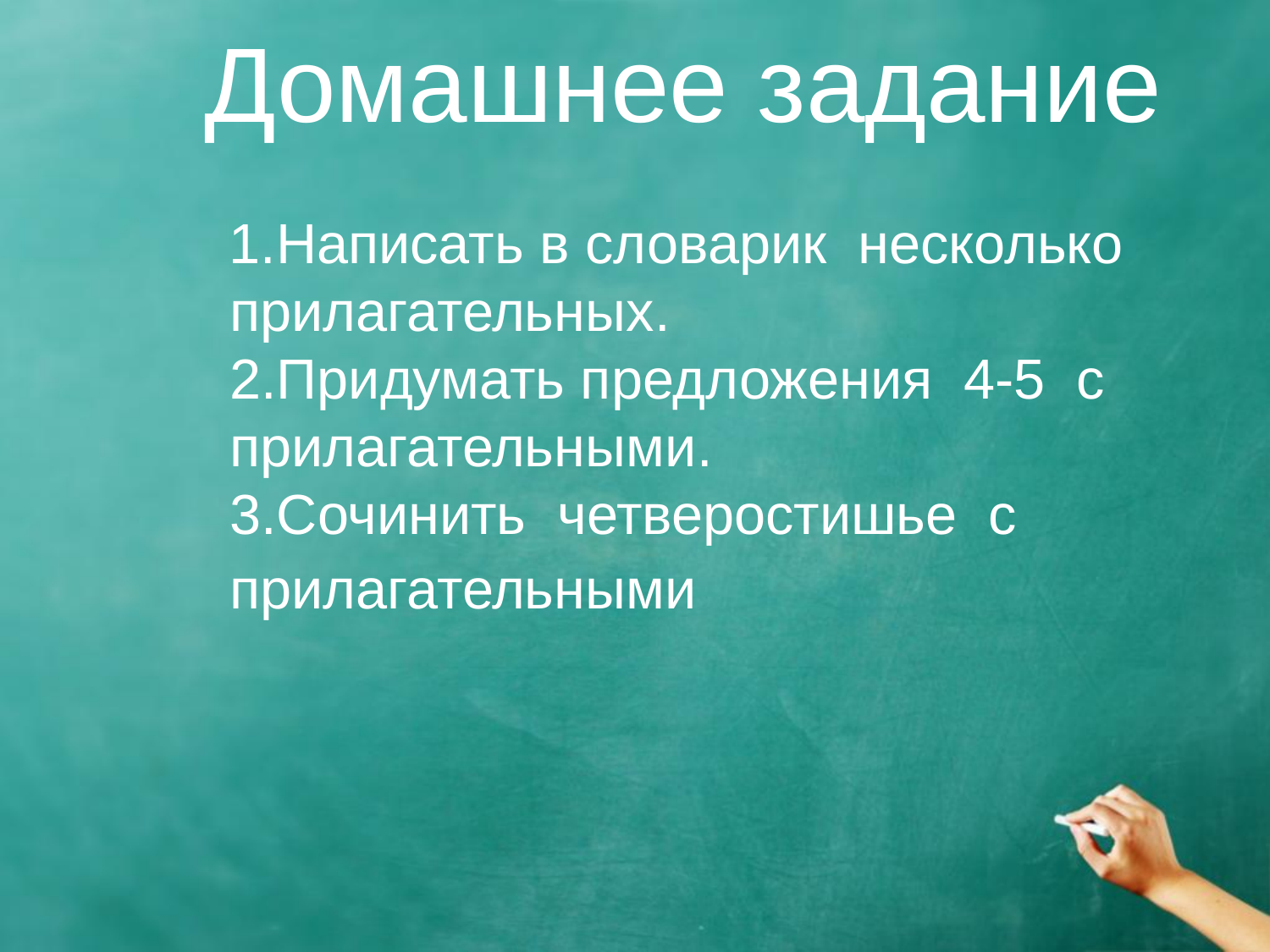

# Домашнее задание
   1.Написать в словарик  несколько  прилагательных.            2.Придумать предложения  4-5  с прилагательными.                 3.Cочинить  четверостишье  с  прилагательными